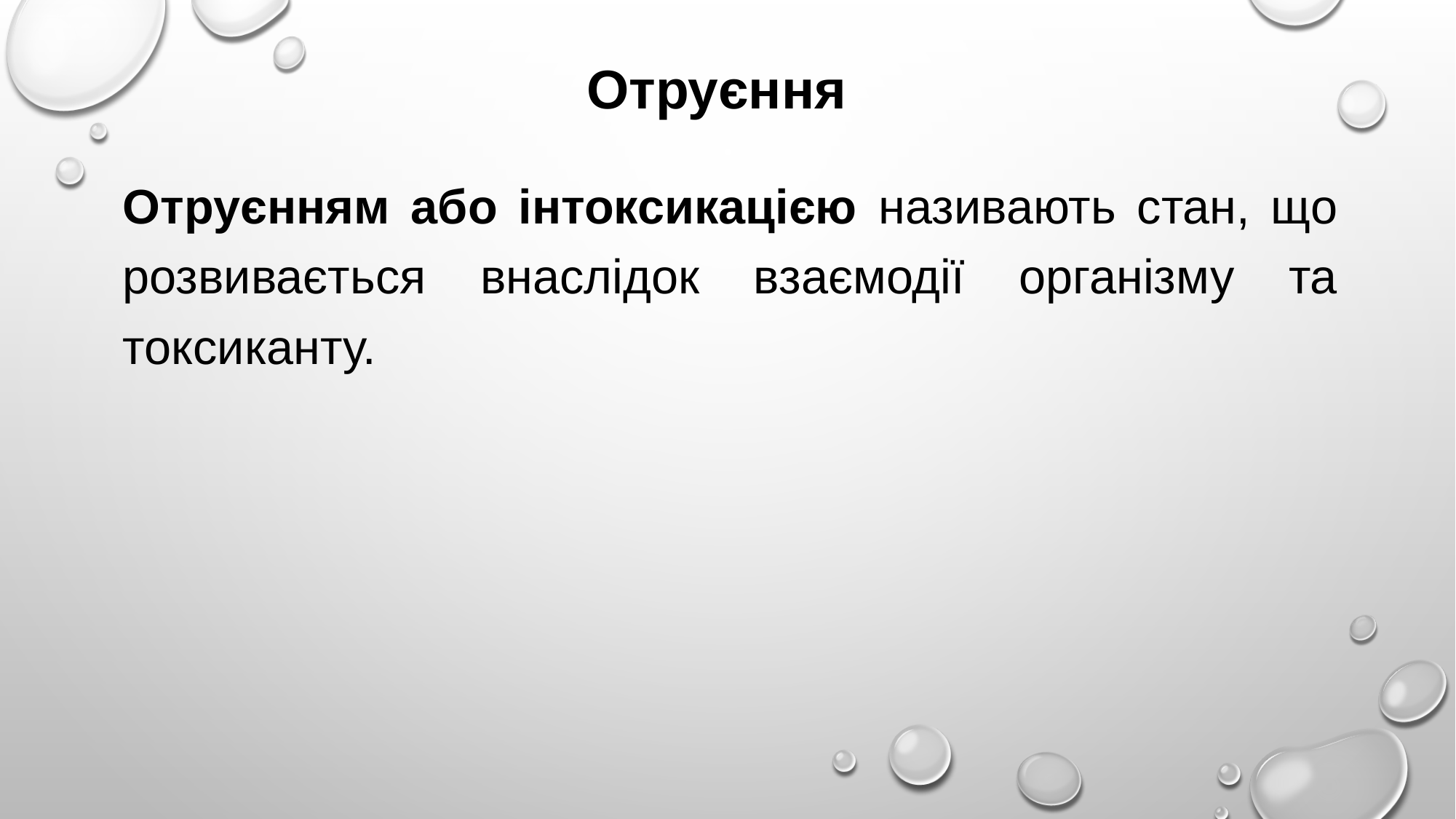

# Отруєння
Отруєнням або інтоксикацією називають стан, що розвивається внаслідок взаємодії організму та токсиканту.